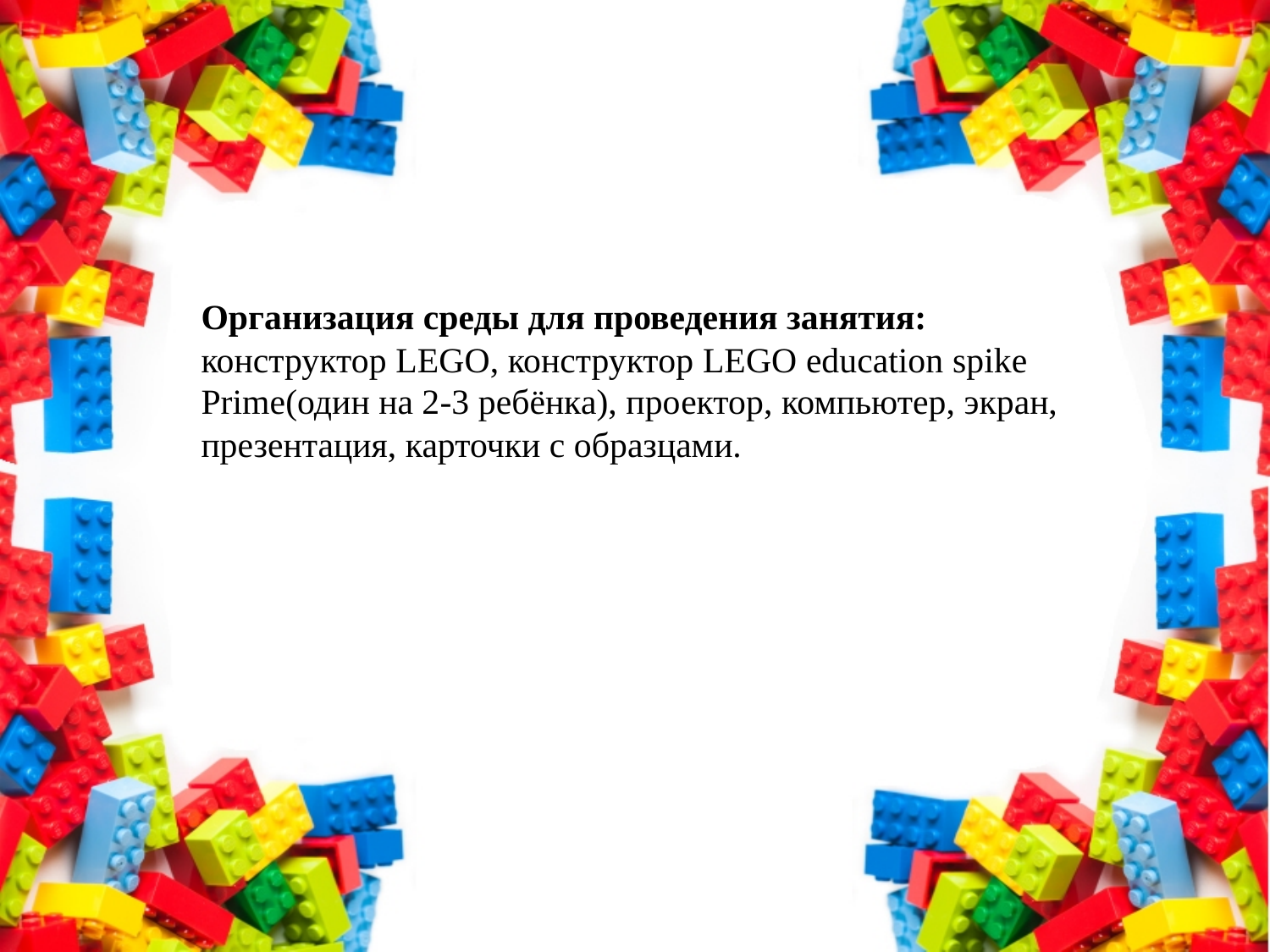

Организация среды для проведения занятия: конструктор LEGO, конструктор LEGO education spike Prime(один на 2-3 ребёнка), проектор, компьютер, экран, презентация, карточки с образцами.